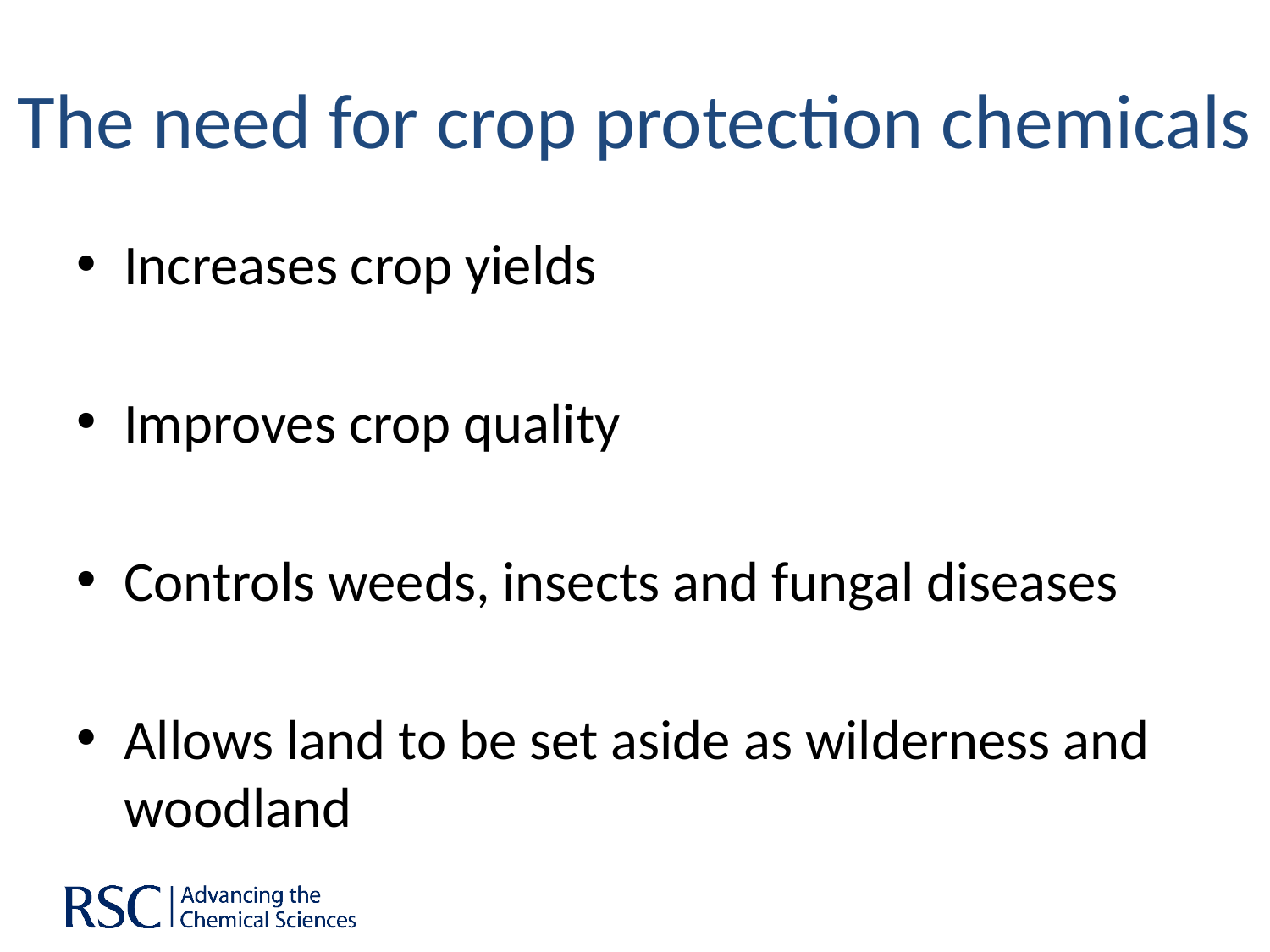

# The need for crop protection chemicals
Increases crop yields

Improves crop quality

Controls weeds, insects and fungal diseases

Allows land to be set aside as wilderness and woodland